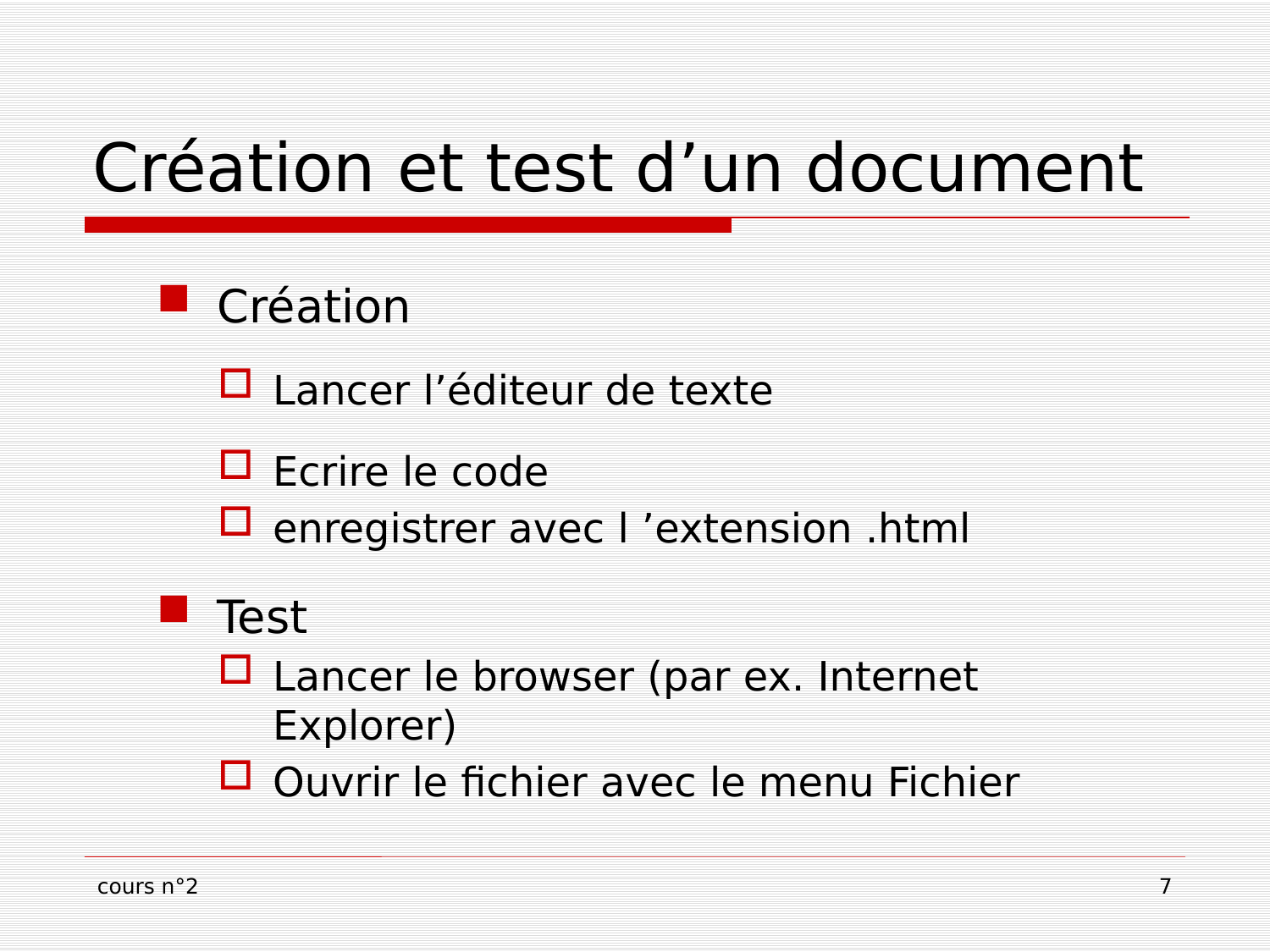

# Création et test d’un document
Création
Lancer l’éditeur de texte
Ecrire le code
enregistrer avec l ’extension .html
Test
Lancer le browser (par ex. Internet Explorer)
Ouvrir le fichier avec le menu Fichier

cours n°2
7